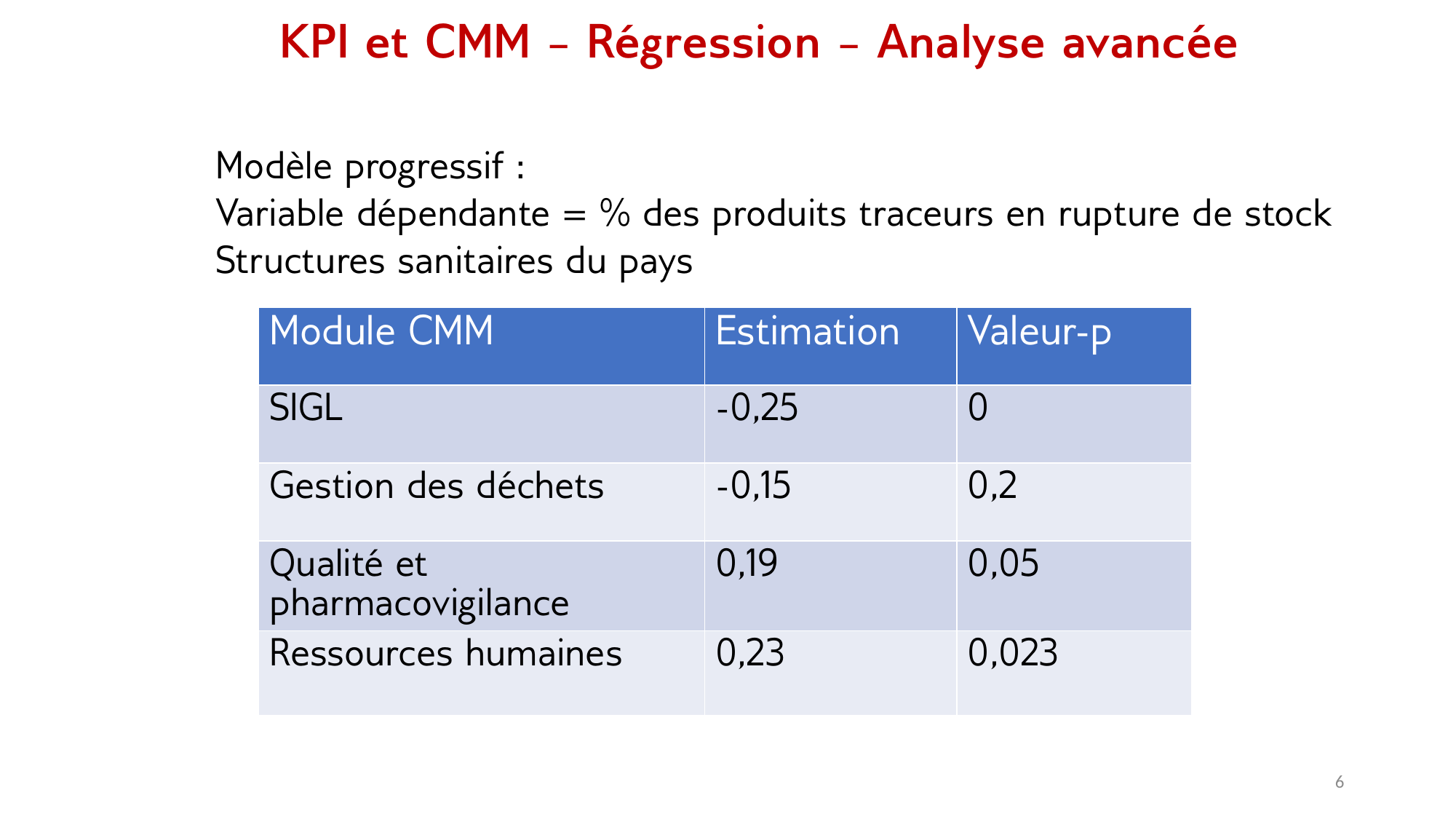

# KPI et CMM – Régression – Analyse avancée
Modèle progressif :
Variable dépendante = % des produits traceurs en rupture de stock
Structures sanitaires du pays
| Module CMM | Estimation | Valeur-p |
| --- | --- | --- |
| SIGL | -0,25 | 0 |
| Gestion des déchets | -0,15 | 0,2 |
| Qualité et pharmacovigilance | 0,19 | 0,05 |
| Ressources humaines | 0,23 | 0,023 |
6